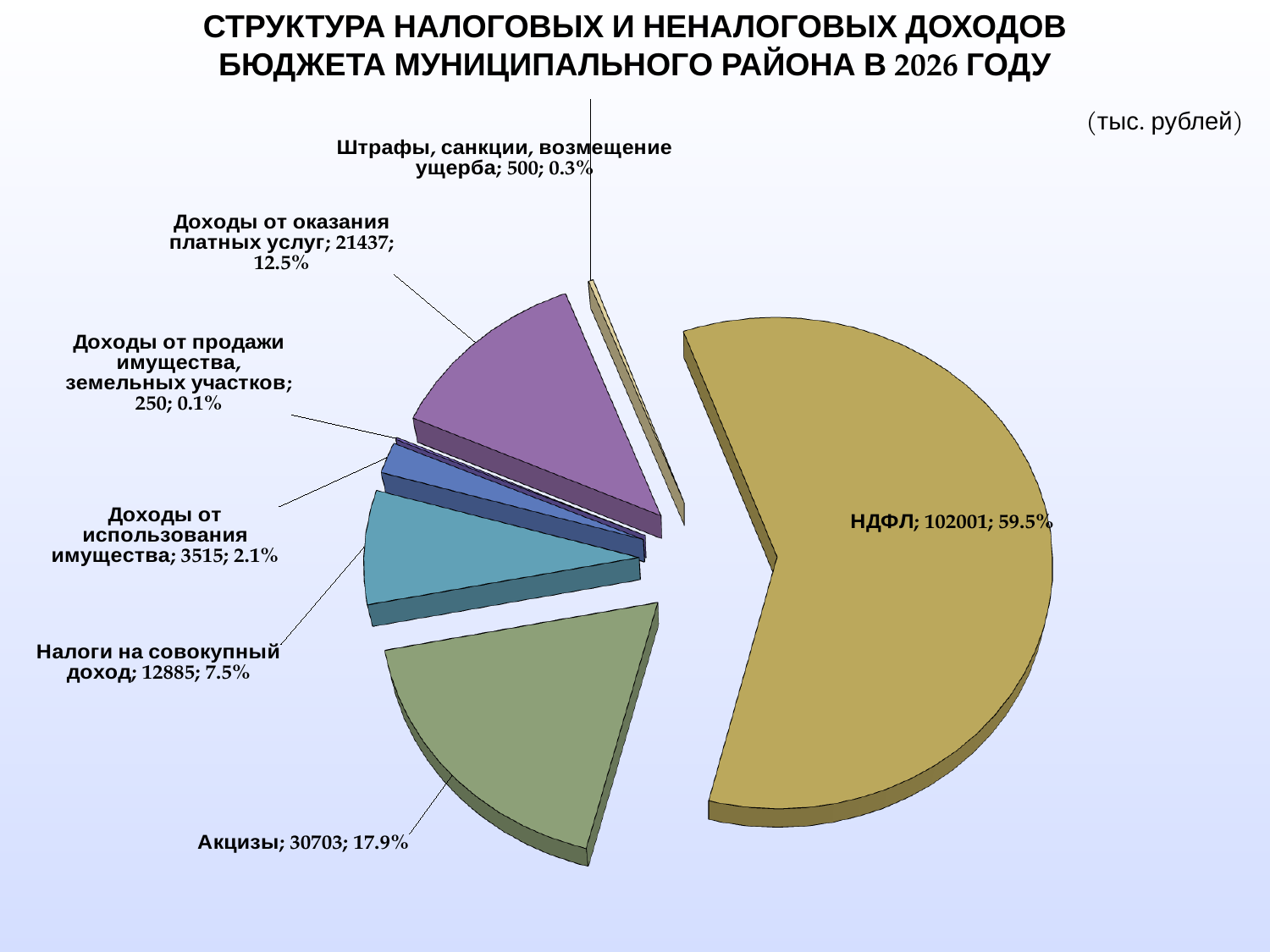

СТРУКТУРА НАЛОГОВЫХ И НЕНАЛОГОВЫХ ДОХОДОВ
БЮДЖЕТА МУНИЦИПАЛЬНОГО РАЙОНА В 2026 ГОДУ

[unsupported chart]

(тыс. рублей)